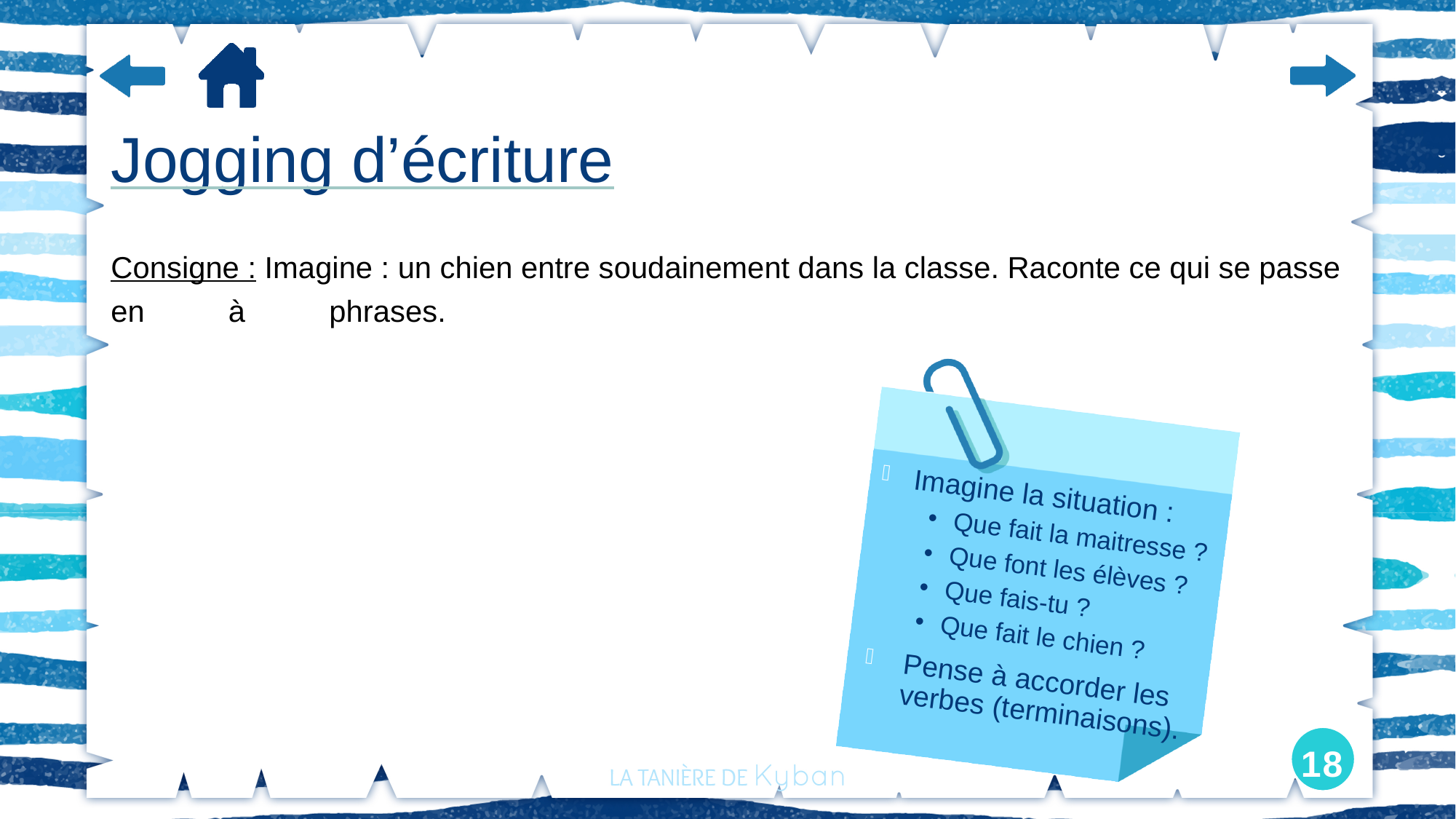

# Jogging d’écriture
Consigne : Imagine : un chien entre soudainement dans la classe. Raconte ce qui se passe en	 à 	phrases.
Imagine la situation :
Que fait la maitresse ?
Que font les élèves ?
Que fais-tu ?
Que fait le chien ?
Pense à accorder les verbes (terminaisons).
18